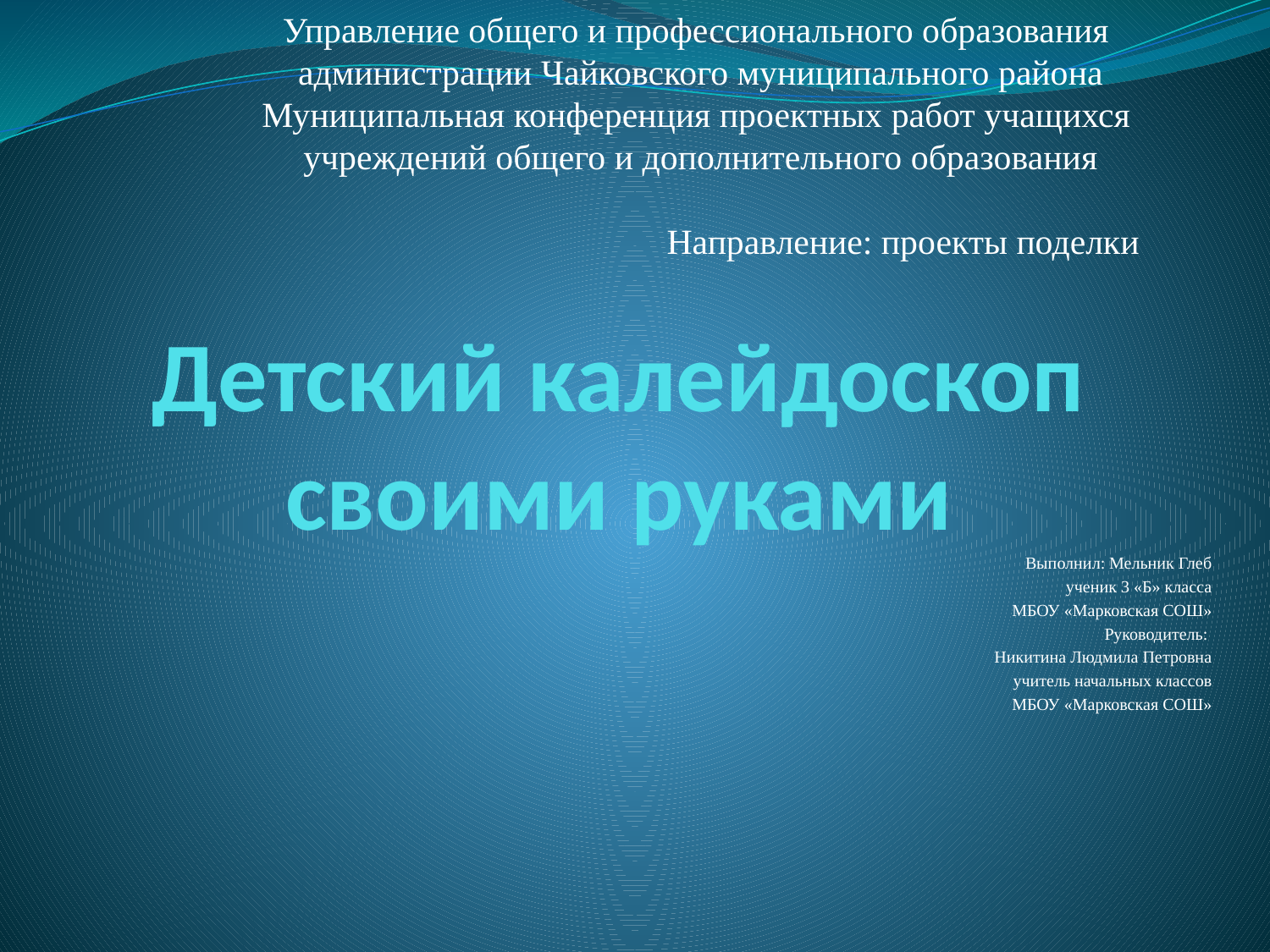

Управление общего и профессионального образования
администрации Чайковского муниципального района
Муниципальная конференция проектных работ учащихся
учреждений общего и дополнительного образования

Направление: проекты поделки
# Детский калейдоскоп своими руками
                                               Выполнил: Мельник Глеб
ученик 3 «Б» класса
МБОУ «Марковская СОШ»
 Руководитель:
Никитина Людмила Петровна
учитель начальных классов
МБОУ «Марковская СОШ»